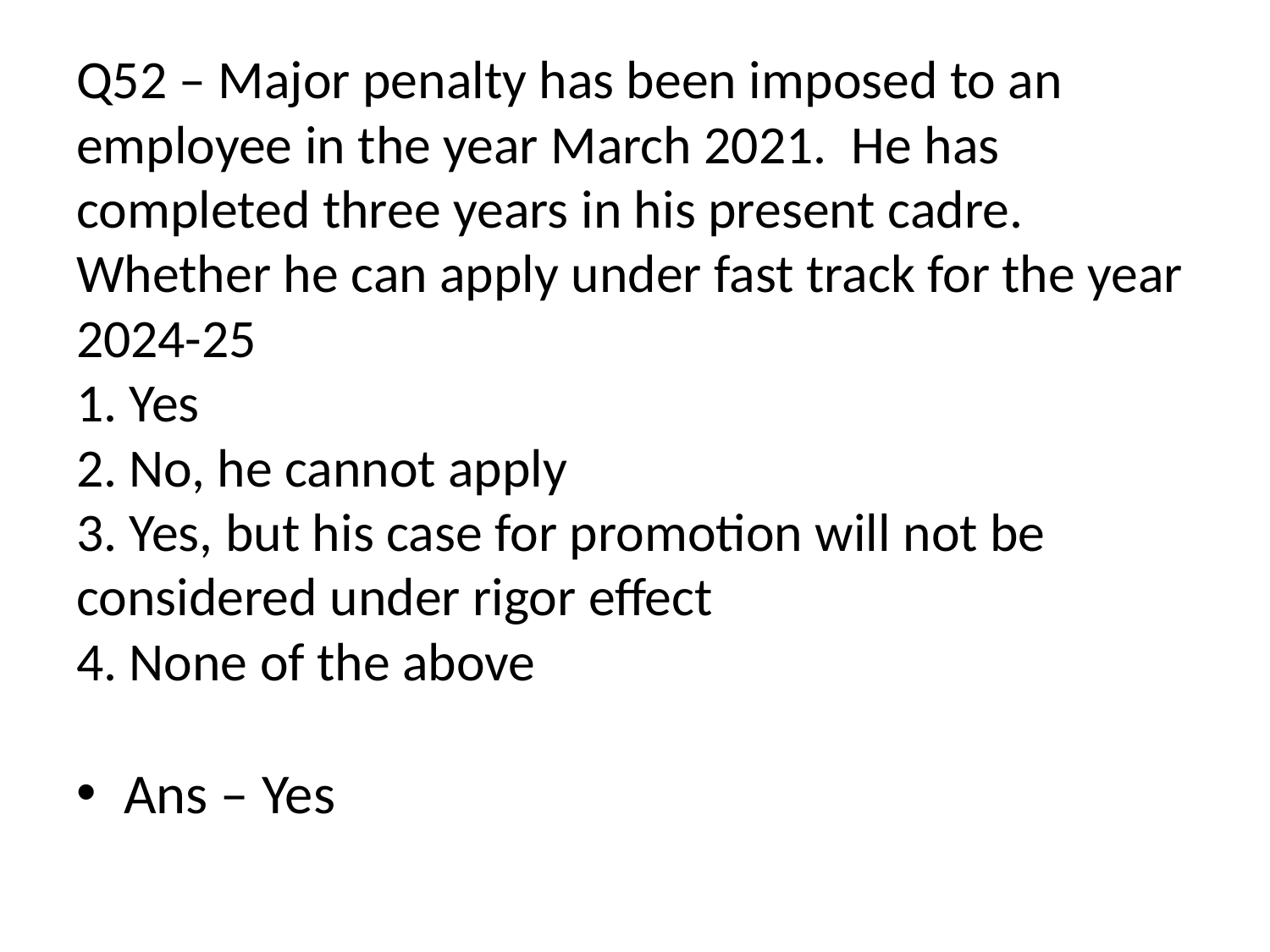

# Q52 – Major penalty has been imposed to an employee in the year March 2021.  He has completed three years in his present cadre.  Whether he can apply under fast track for the year 2024-25 1. Yes 2. No, he cannot apply 3. Yes, but his case for promotion will not be considered under rigor effect 4. None of the above
Ans – Yes